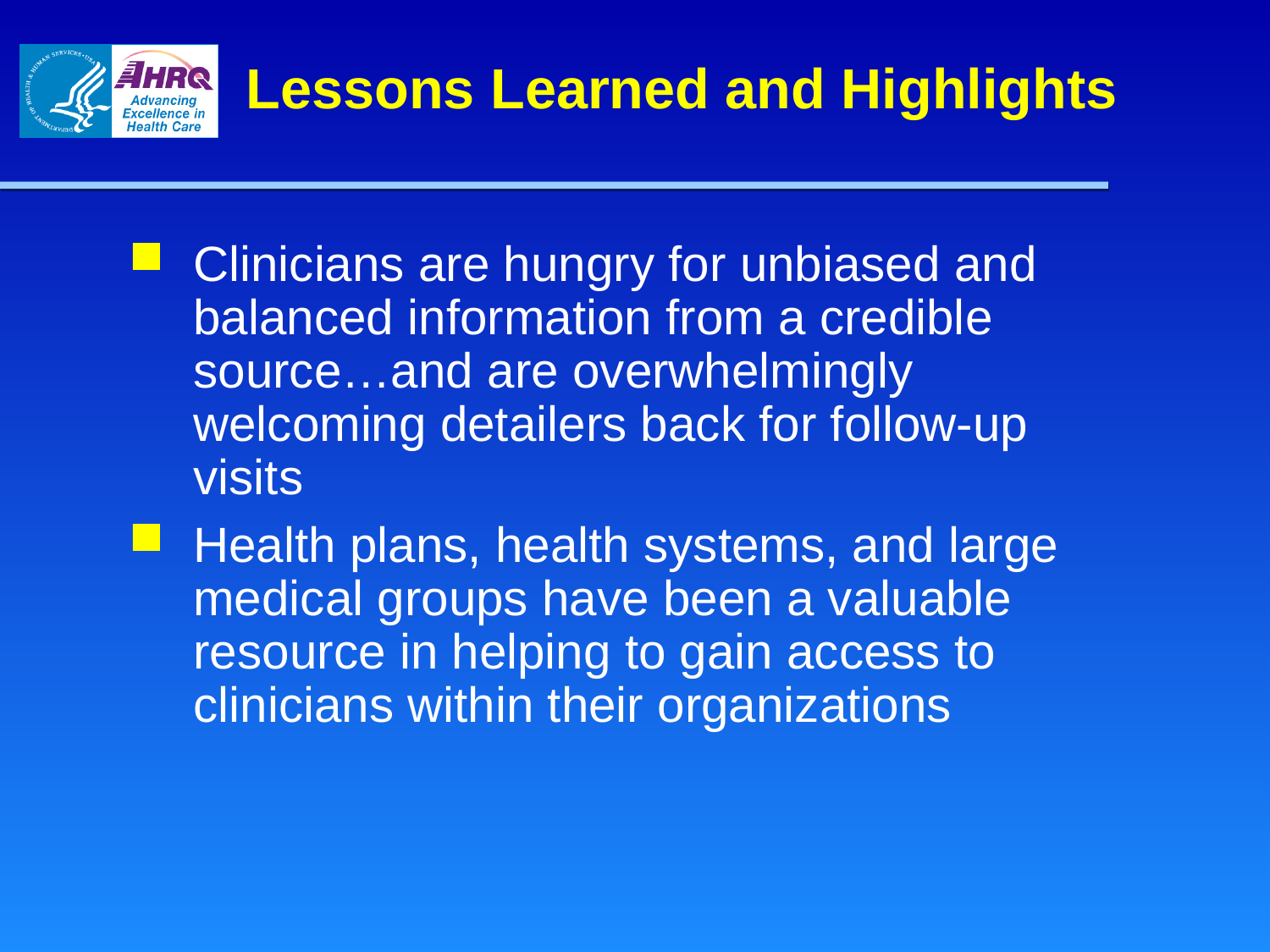

# Lessons Learned and Highlights
Clinicians are hungry for unbiased and balanced information from a credible source…and are overwhelmingly welcoming detailers back for follow-up visits
Health plans, health systems, and large medical groups have been a valuable resource in helping to gain access to clinicians within their organizations